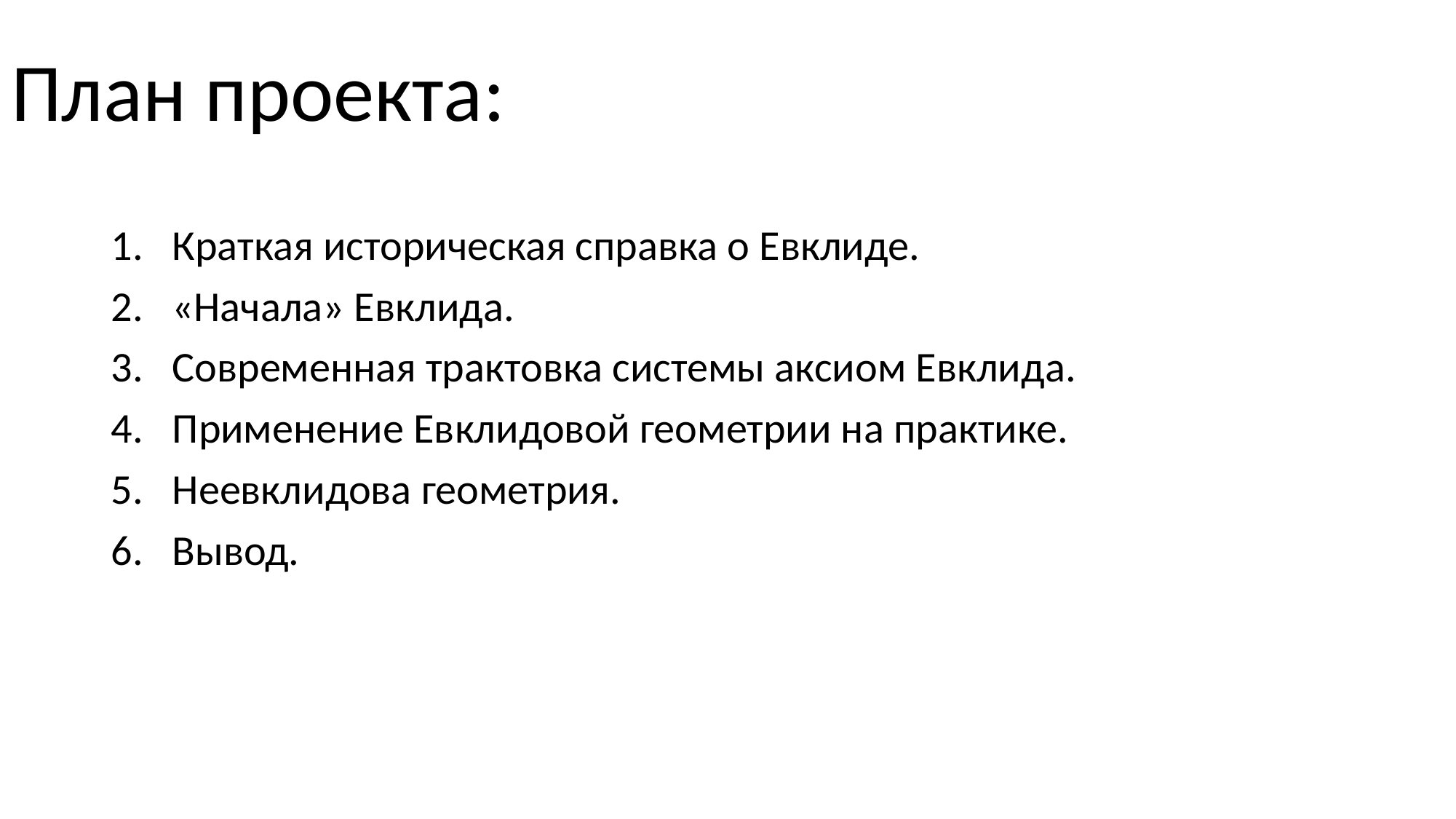

# План проекта:
Краткая историческая справка о Евклиде.
«Начала» Евклида.
Современная трактовка системы аксиом Евклида.
Применение Евклидовой геометрии на практике.
Неевклидова геометрия.
Вывод.